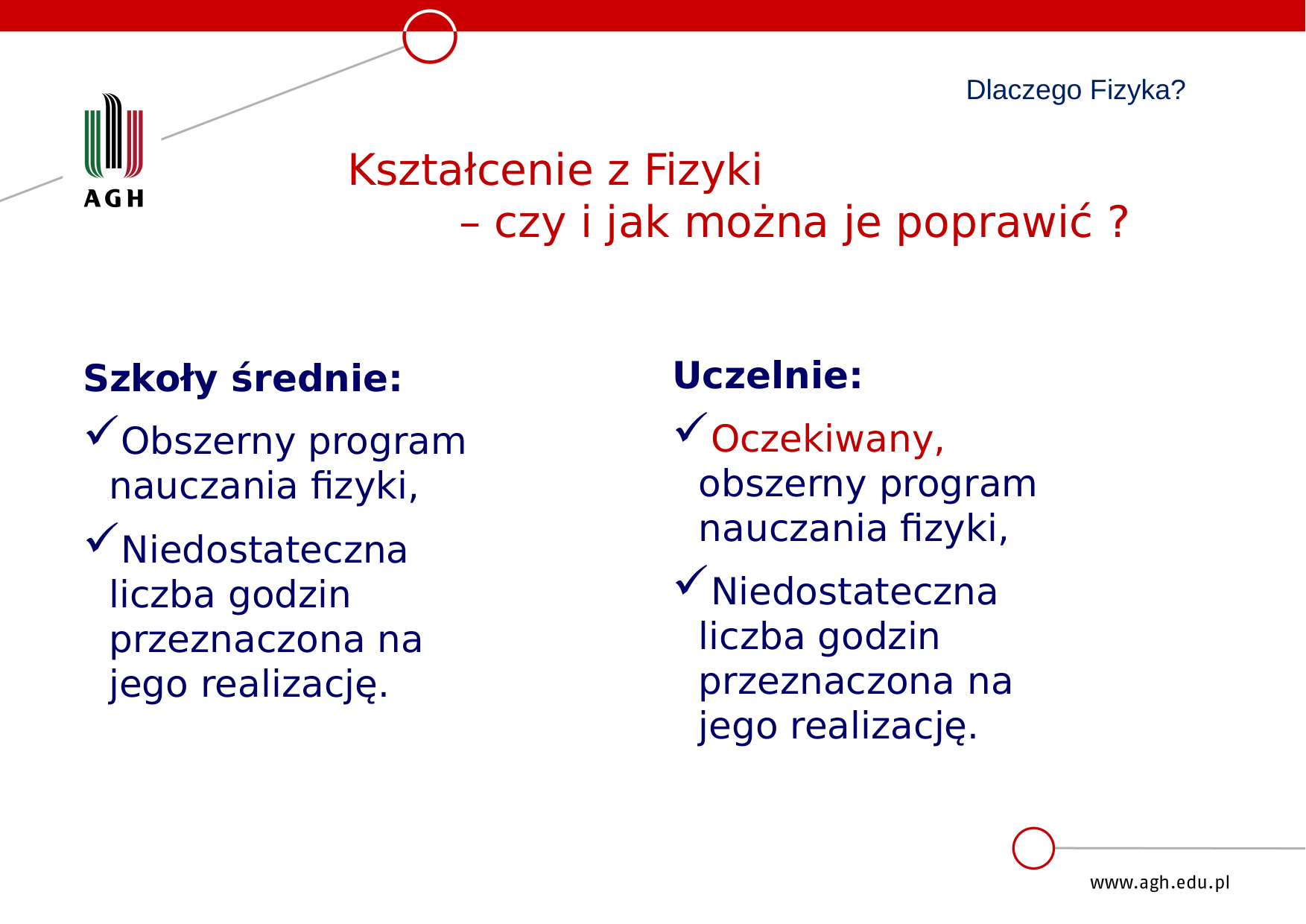

Dlaczego Fizyka?
Kształcenie z Fizyki
	– czy i jak można je poprawić ?
Uczelnie:
Oczekiwany, obszerny program nauczania fizyki,
Niedostateczna liczba godzin przeznaczona na jego realizację.
Szkoły średnie:
Obszerny program nauczania fizyki,
Niedostateczna liczba godzin przeznaczona na jego realizację.